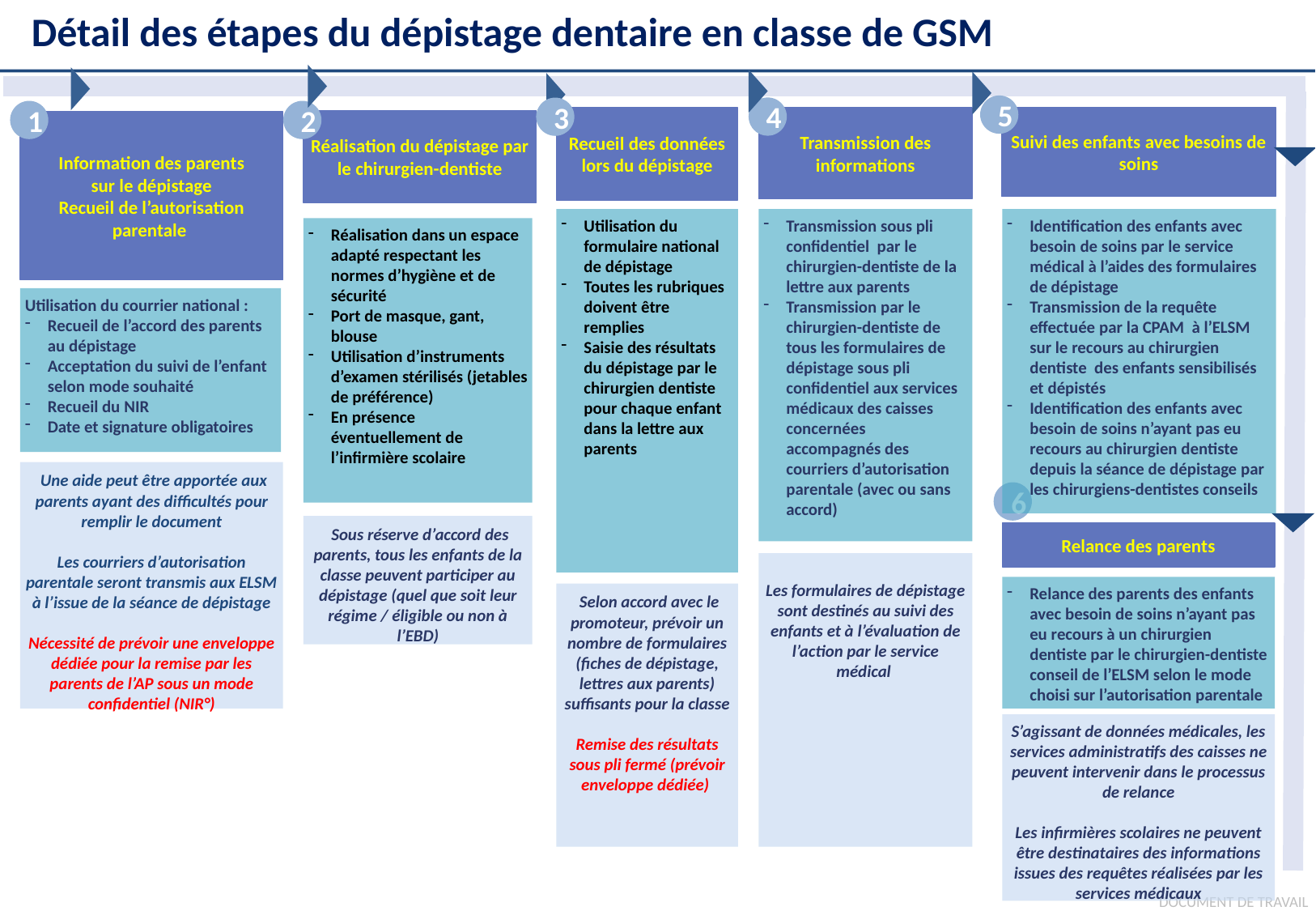

Détail des étapes du dépistage dentaire en classe de GSM

5
4
1
2
Transmission des informations
Suivi des enfants avec besoins de soins
Réalisation du dépistage par le chirurgien-dentiste
Information des parents
sur le dépistage
Recueil de l’autorisation parentale
Relance des parents
3
Recueil des données lors du dépistage

Utilisation du formulaire national de dépistage
Toutes les rubriques doivent être remplies
Saisie des résultats du dépistage par le chirurgien dentiste pour chaque enfant dans la lettre aux parents
Transmission sous pli confidentiel  par le chirurgien-dentiste de la lettre aux parents
Transmission par le   chirurgien-dentiste de tous les formulaires de dépistage sous pli confidentiel aux services médicaux des caisses concernées  accompagnés des courriers d’autorisation parentale (avec ou sans accord)
Identification des enfants avec besoin de soins par le service médical à l’aides des formulaires de dépistage
Transmission de la requête effectuée par la CPAM  à l’ELSM sur le recours au chirurgien dentiste  des enfants sensibilisés et dépistés
Identification des enfants avec besoin de soins n’ayant pas eu recours au chirurgien dentiste  depuis la séance de dépistage par les chirurgiens-dentistes conseils

Réalisation dans un espace adapté respectant les normes d’hygiène et de sécurité
Port de masque, gant, blouse
Utilisation d’instruments d’examen stérilisés (jetables de préférence)
En présence éventuellement de l’infirmière scolaire

Utilisation du courrier national :
Recueil de l’accord des parents au dépistage
Acceptation du suivi de l’enfant selon mode souhaité
Recueil du NIR
Date et signature obligatoires
 Une aide peut être apportée aux parents ayant des difficultés pour remplir le document

Les courriers d’autorisation parentale seront transmis aux ELSM à l’issue de la séance de dépistage

Nécessité de prévoir une enveloppe dédiée pour la remise par les parents de l’AP sous un mode confidentiel (NIR°)
6

 Sous réserve d’accord des parents, tous les enfants de la classe peuvent participer au dépistage (quel que soit leur régime / éligible ou non à l’EBD)

Les formulaires de dépistage sont destinés au suivi des enfants et à l’évaluation de l’action par le service médical
Relance des parents des enfants avec besoin de soins n’ayant pas eu recours à un chirurgien dentiste par le chirurgien-dentiste conseil de l’ELSM selon le mode choisi sur l’autorisation parentale
 Selon accord avec le promoteur, prévoir un nombre de formulaires (fiches de dépistage, lettres aux parents) suffisants pour la classe

Remise des résultats sous pli fermé (prévoir enveloppe dédiée)
S’agissant de données médicales, les services administratifs des caisses ne peuvent intervenir dans le processus de relance

Les infirmières scolaires ne peuvent être destinataires des informations issues des requêtes réalisées par les services médicaux